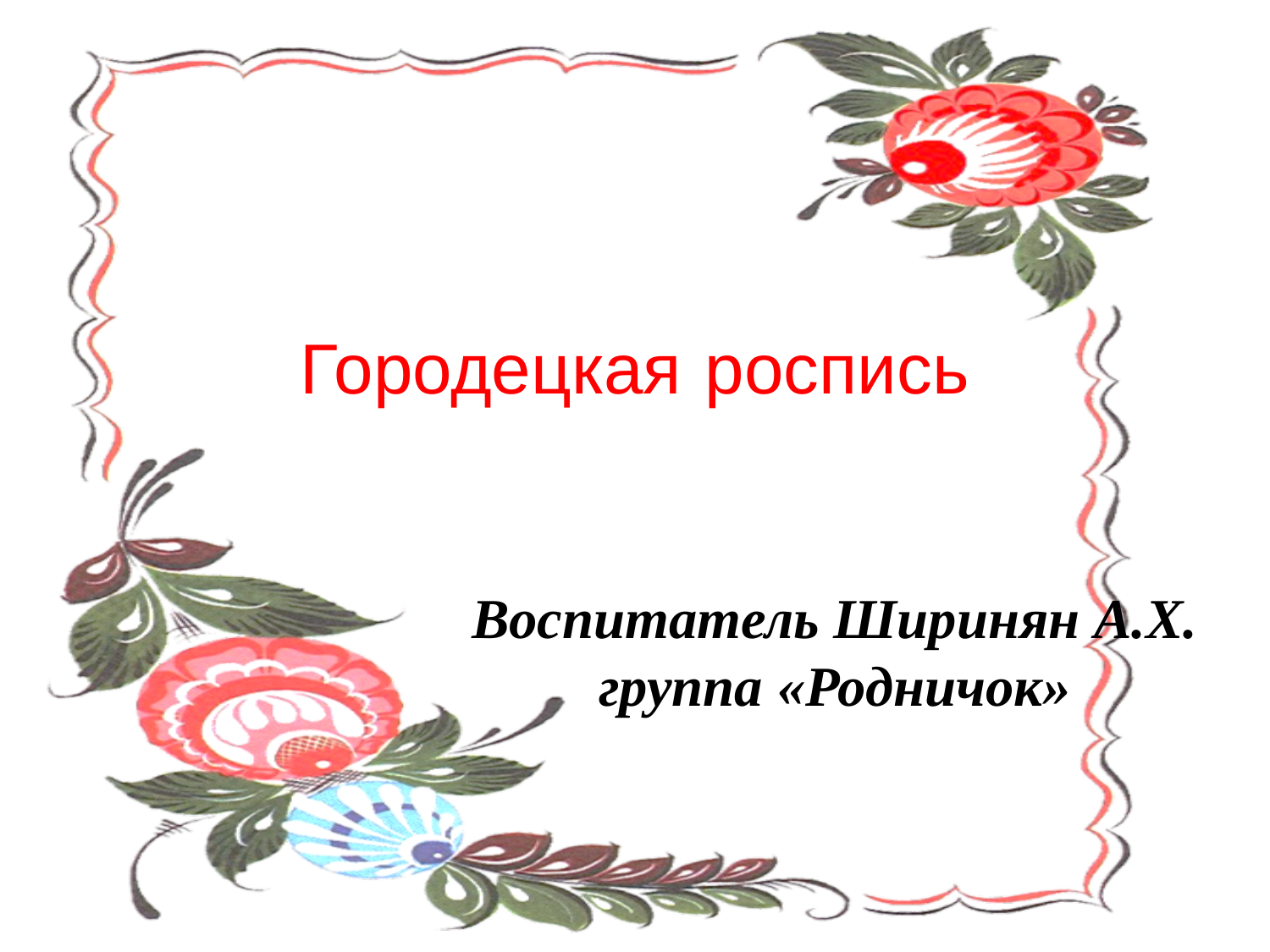

# Городецкая роспись
Воспитатель Ширинян А.Х.
группа «Родничок»